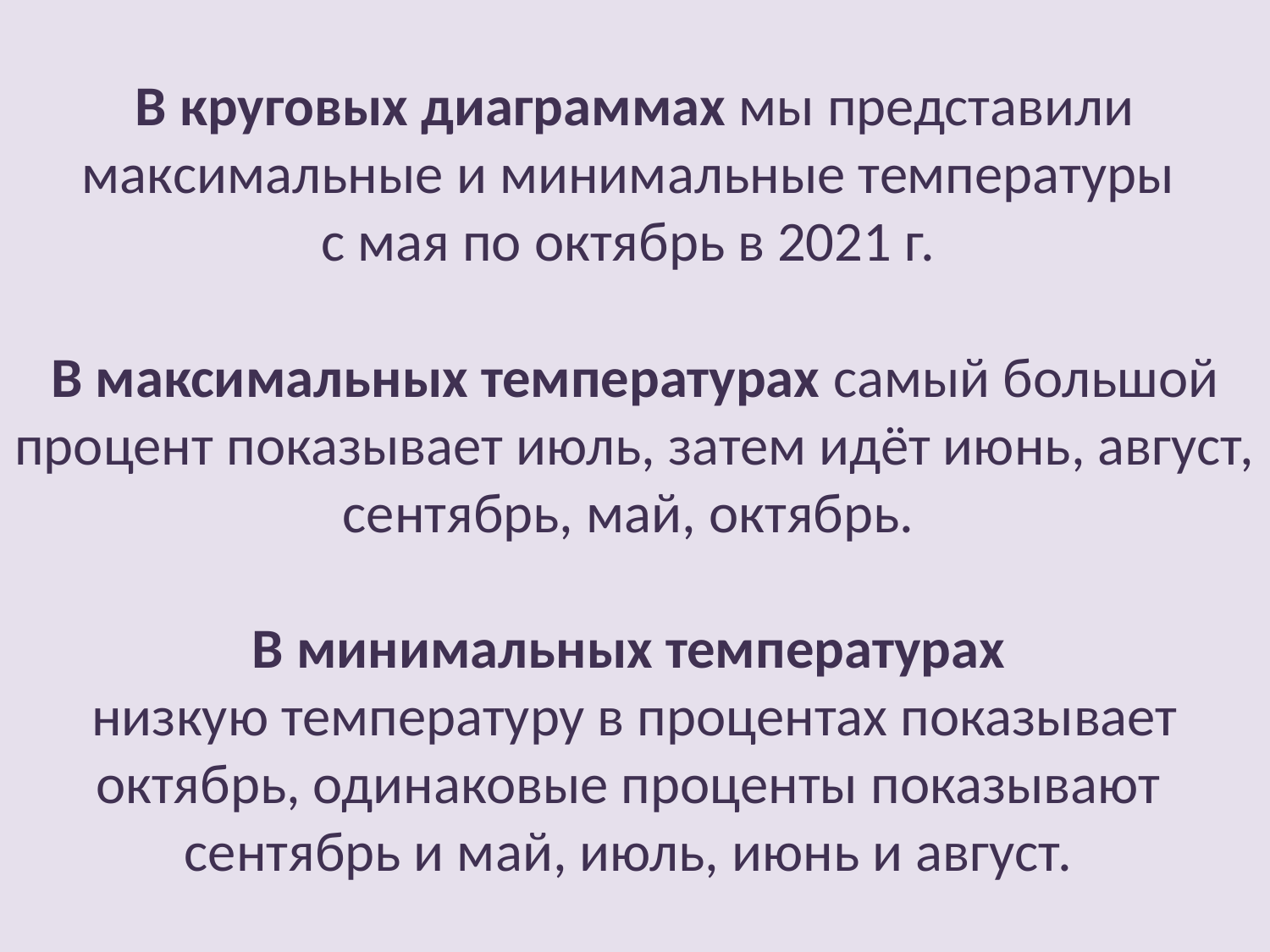

# В круговых диаграммах мы представили максимальные и минимальные температуры с мая по октябрь в 2021 г. В максимальных температурах самый большой процент показывает июль, затем идёт июнь, август, сентябрь, май, октябрь. В минимальных температурах низкую температуру в процентах показывает октябрь, одинаковые проценты показывают сентябрь и май, июль, июнь и август.